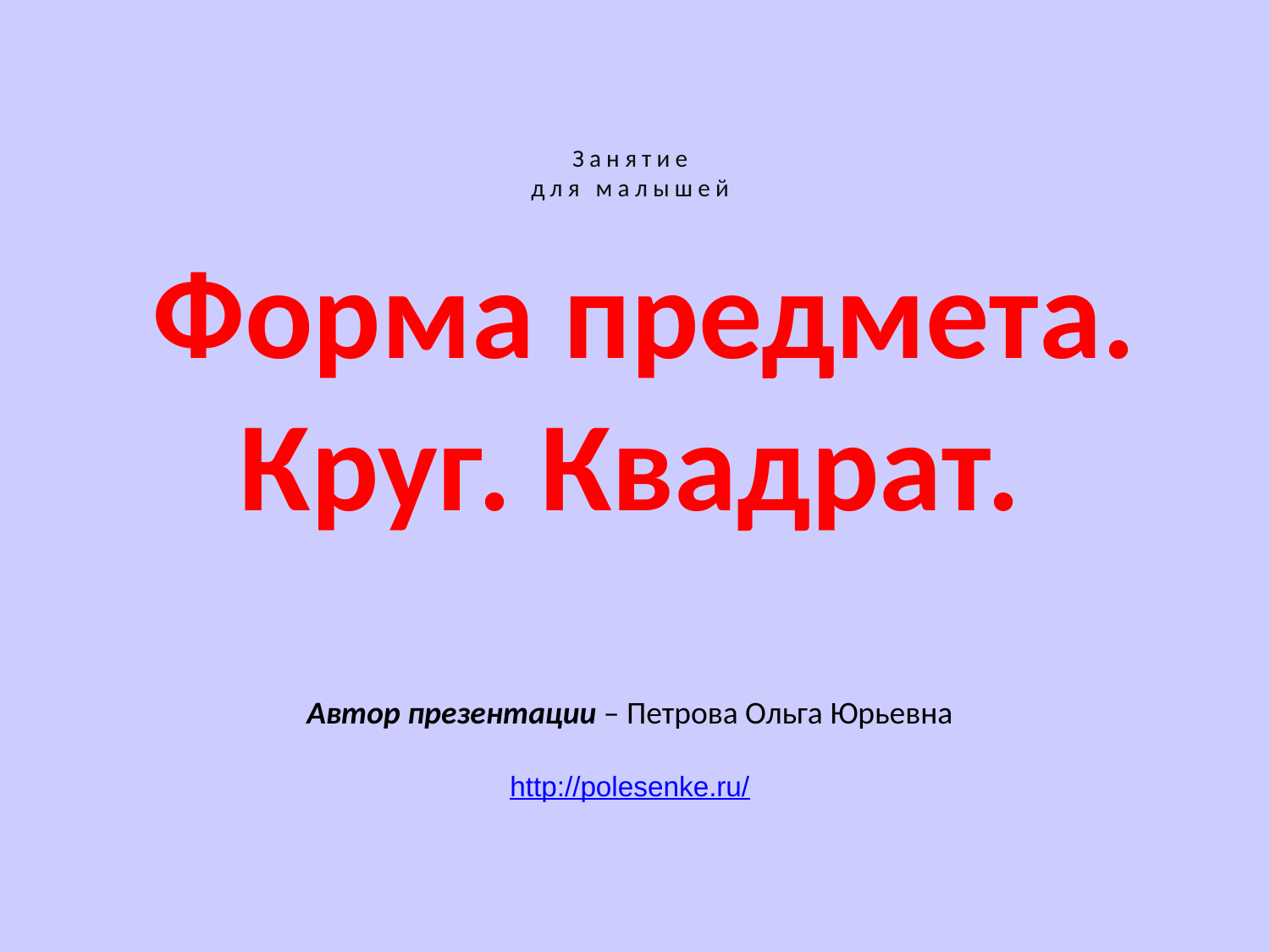

Занятие
для малышей

 Форма предмета. Круг. Квадрат.

Автор презентации – Петрова Ольга Юрьевна

http://polesenke.ru/